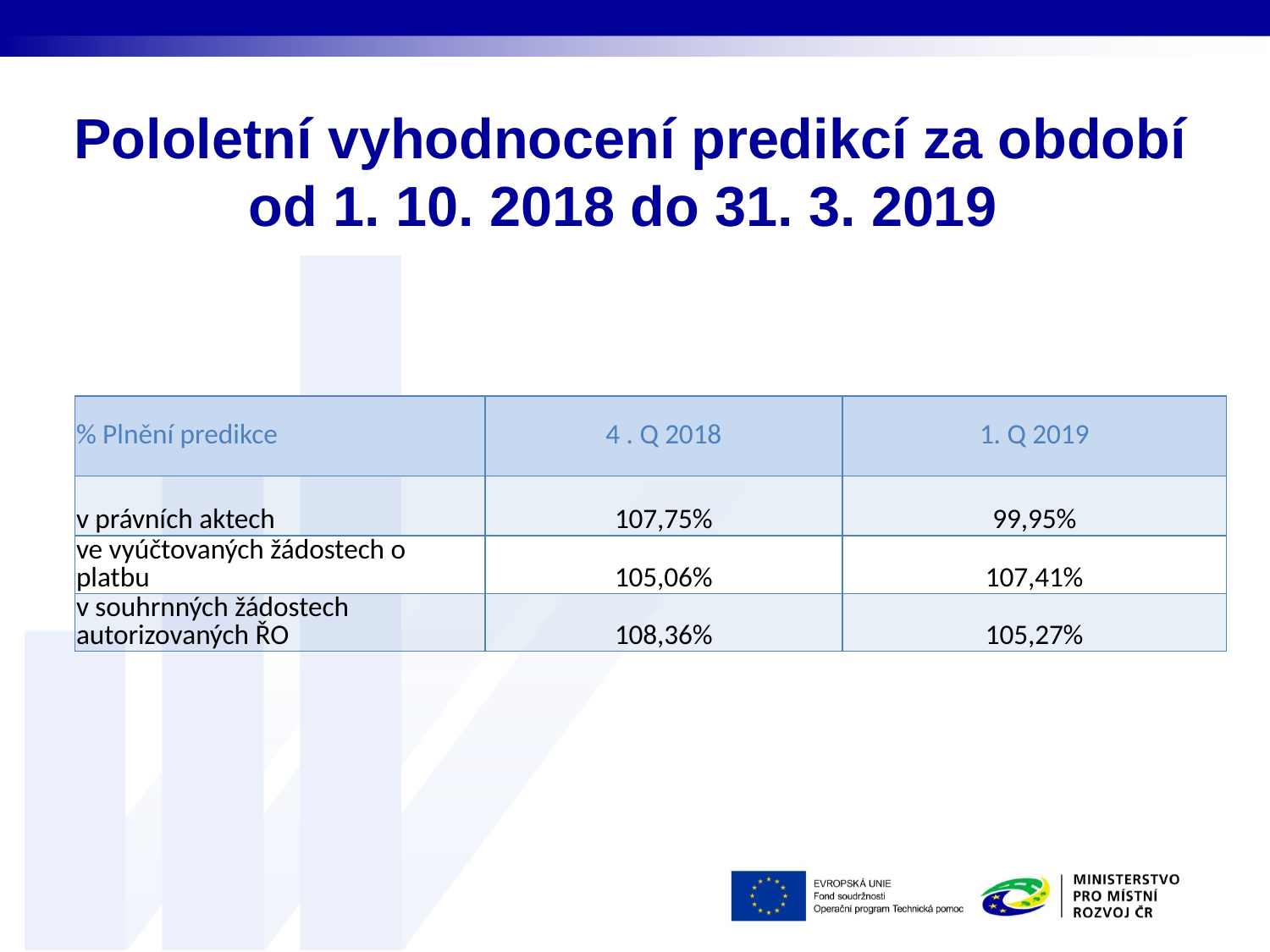

# Pololetní vyhodnocení predikcí za období od 1. 10. 2018 do 31. 3. 2019
| % Plnění predikce | 4 . Q 2018 | 1. Q 2019 |
| --- | --- | --- |
| v právních aktech | 107,75% | 99,95% |
| ve vyúčtovaných žádostech o platbu | 105,06% | 107,41% |
| v souhrnných žádostech autorizovaných ŘO | 108,36% | 105,27% |